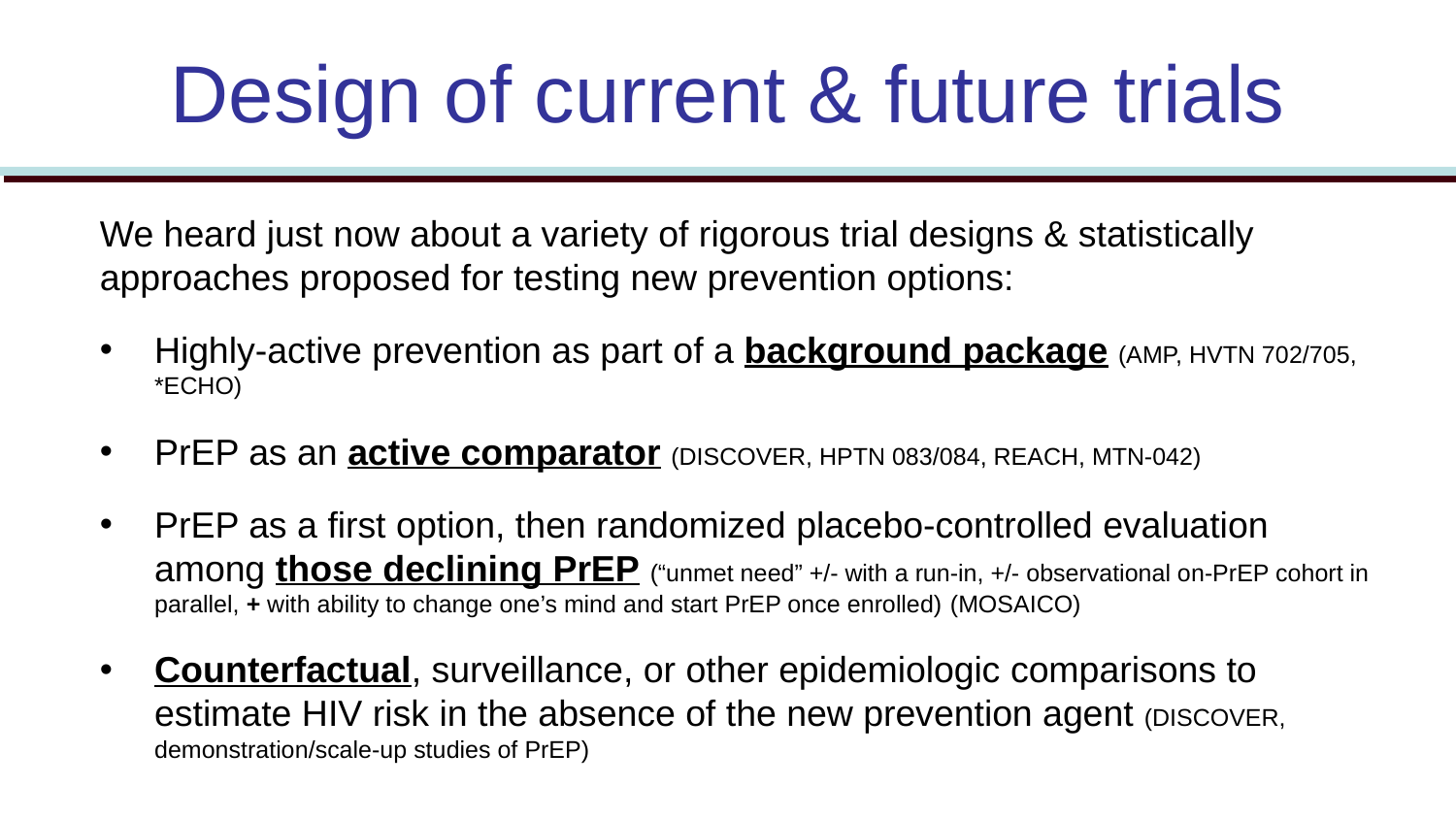

# Design of current & future trials

We heard just now about a variety of rigorous trial designs & statistically approaches proposed for testing new prevention options:

Highly-active prevention as part of a background package (AMP, HVTN 702/705, *ECHO)

PrEP as an active comparator (DISCOVER, HPTN 083/084, REACH, MTN-042)

PrEP as a first option, then randomized placebo-controlled evaluation among those declining PrEP (“unmet need” +/- with a run-in, +/- observational on-PrEP cohort in parallel, + with ability to change one’s mind and start PrEP once enrolled) (MOSAICO)

Counterfactual, surveillance, or other epidemiologic comparisons to estimate HIV risk in the absence of the new prevention agent (DISCOVER, demonstration/scale-up studies of PrEP)